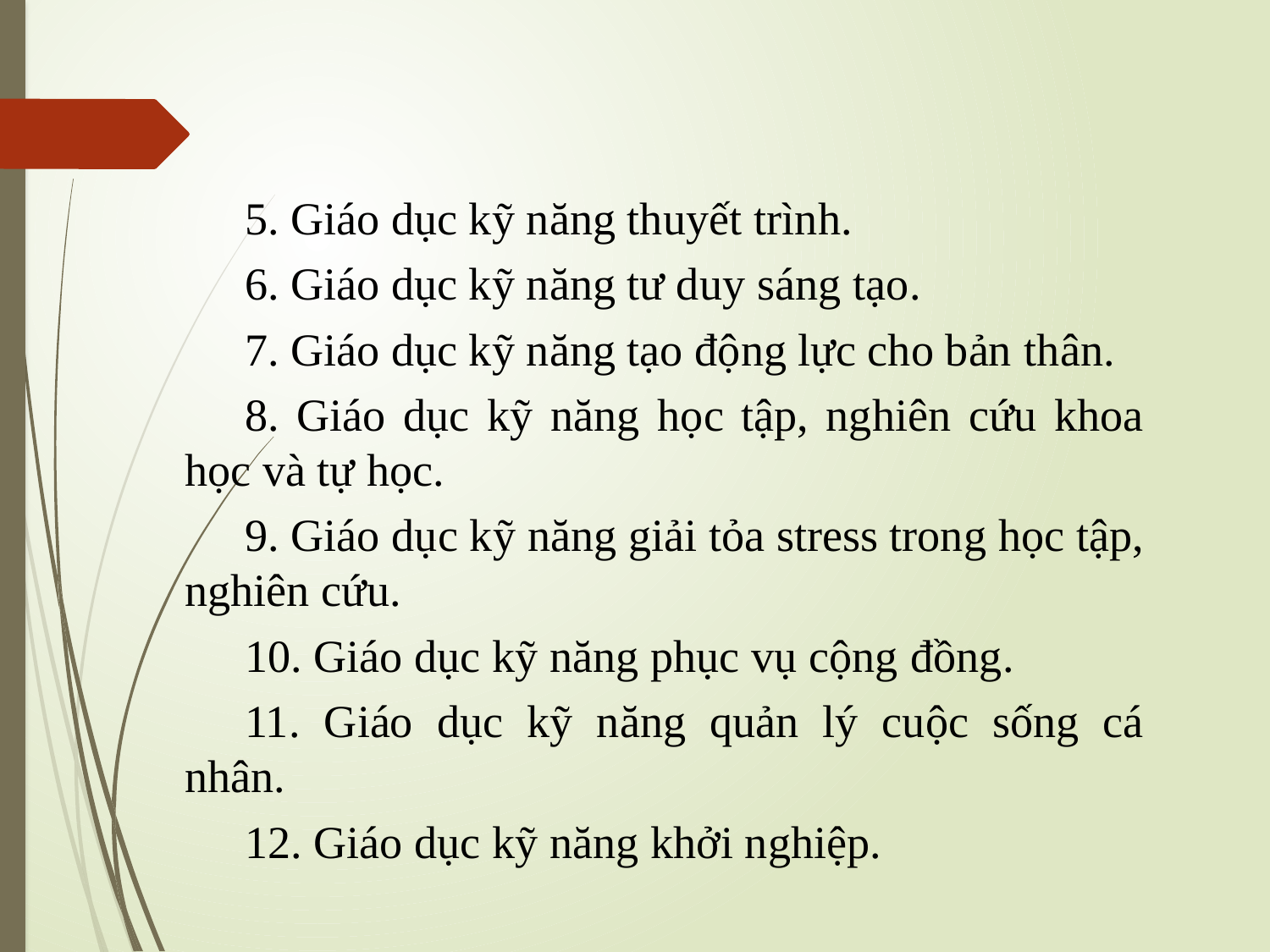

5. Giáo dục kỹ năng thuyết trình.
6. Giáo dục kỹ năng tư duy sáng tạo.
7. Giáo dục kỹ năng tạo động lực cho bản thân.
8. Giáo dục kỹ năng học tập, nghiên cứu khoa học và tự học.
9. Giáo dục kỹ năng giải tỏa stress trong học tập, nghiên cứu.
10. Giáo dục kỹ năng phục vụ cộng đồng.
11. Giáo dục kỹ năng quản lý cuộc sống cá nhân.
12. Giáo dục kỹ năng khởi nghiệp.